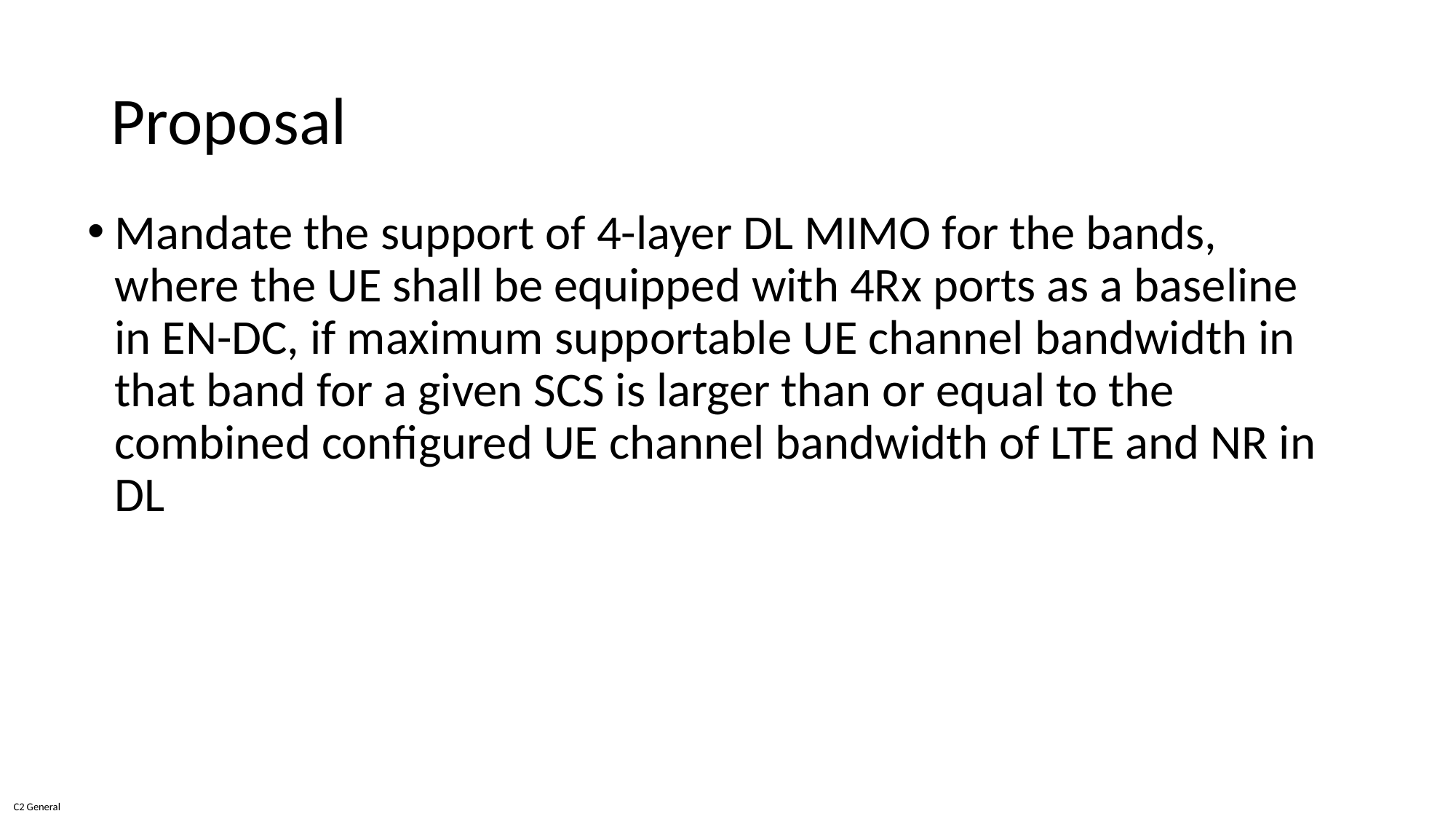

# Proposal
Mandate the support of 4-layer DL MIMO for the bands, where the UE shall be equipped with 4Rx ports as a baseline in EN-DC, if maximum supportable UE channel bandwidth in that band for a given SCS is larger than or equal to the combined configured UE channel bandwidth of LTE and NR in DL